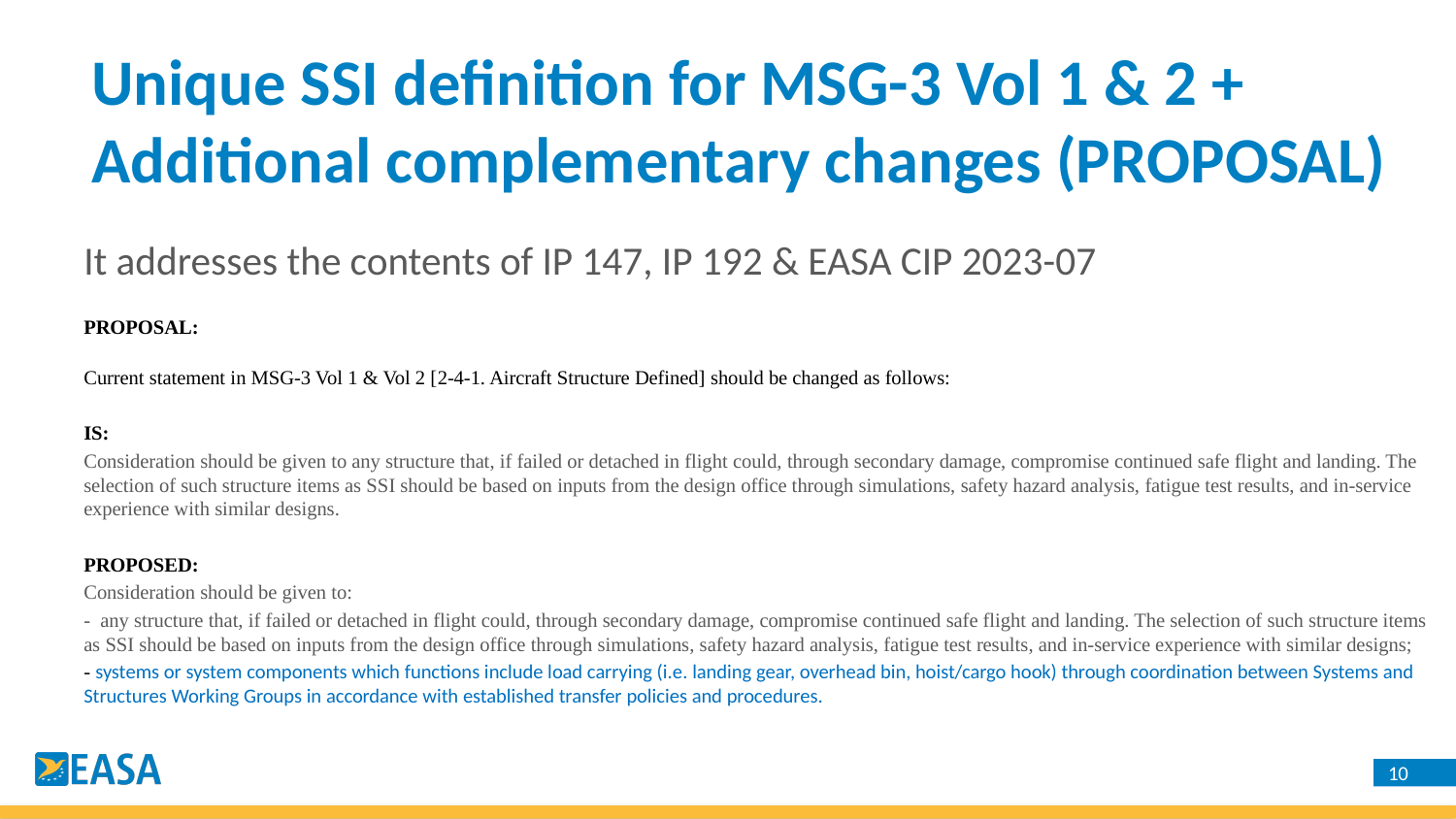

Unique SSI definition for MSG-3 Vol 1 & 2 + Additional complementary changes (PROPOSAL)
#
It addresses the contents of IP 147, IP 192 & EASA CIP 2023-07

PROPOSAL:

Current statement in MSG-3 Vol 1 & Vol 2 [2-4-1. Aircraft Structure Defined] should be changed as follows:

IS:
Consideration should be given to any structure that, if failed or detached in flight could, through secondary damage, compromise continued safe flight and landing. The selection of such structure items as SSI should be based on inputs from the design office through simulations, safety hazard analysis, fatigue test results, and in-service experience with similar designs.

PROPOSED:
Consideration should be given to:
-  any structure that, if failed or detached in flight could, through secondary damage, compromise continued safe flight and landing. The selection of such structure items as SSI should be based on inputs from the design office through simulations, safety hazard analysis, fatigue test results, and in-service experience with similar designs;
- systems or system components which functions include load carrying (i.e. landing gear, overhead bin, hoist/cargo hook) through coordination between Systems and Structures Working Groups in accordance with established transfer policies and procedures.